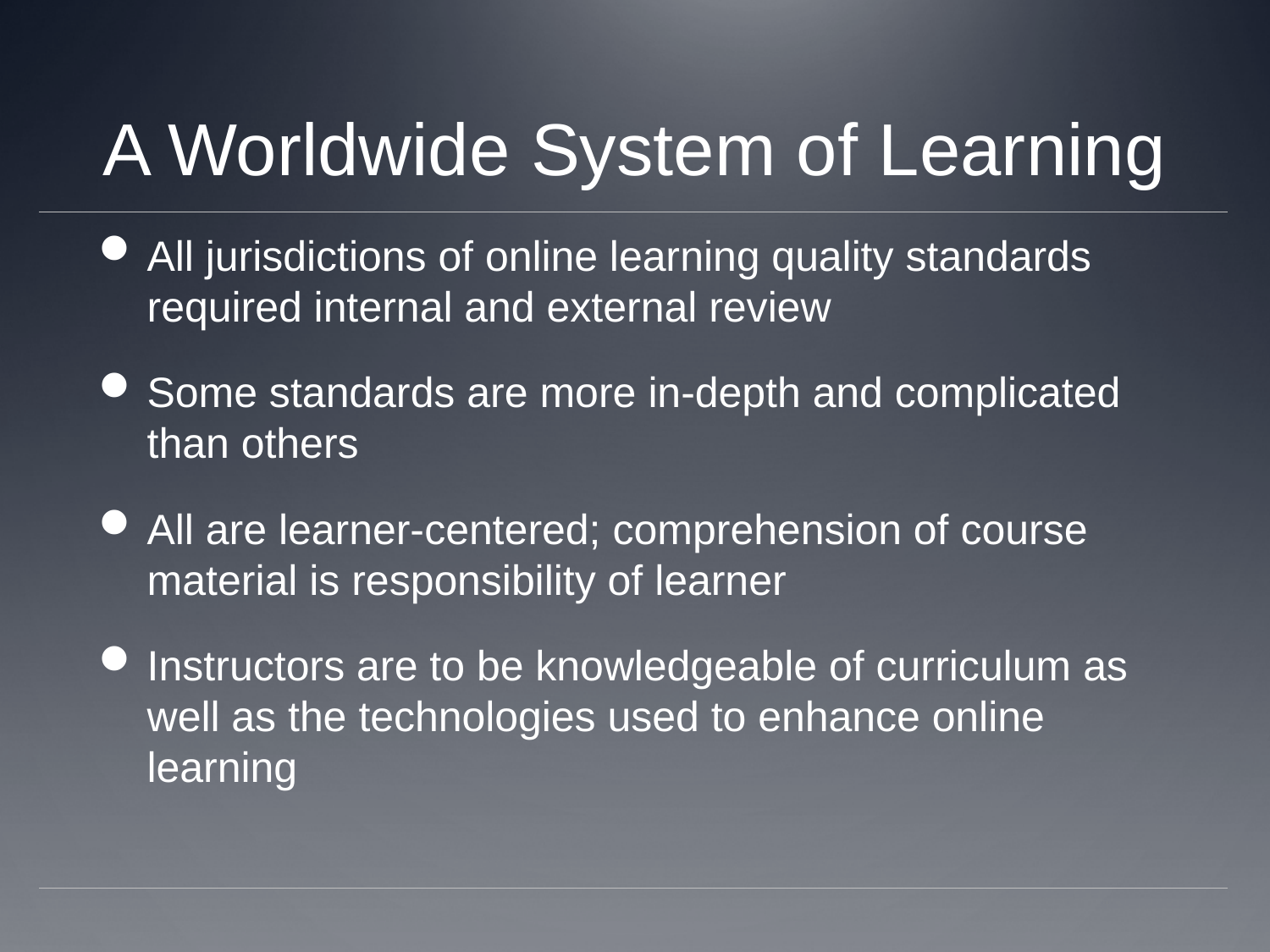

# A Worldwide System of Learning
All jurisdictions of online learning quality standards required internal and external review
Some standards are more in-depth and complicated than others
All are learner-centered; comprehension of course material is responsibility of learner
Instructors are to be knowledgeable of curriculum as well as the technologies used to enhance online  learning